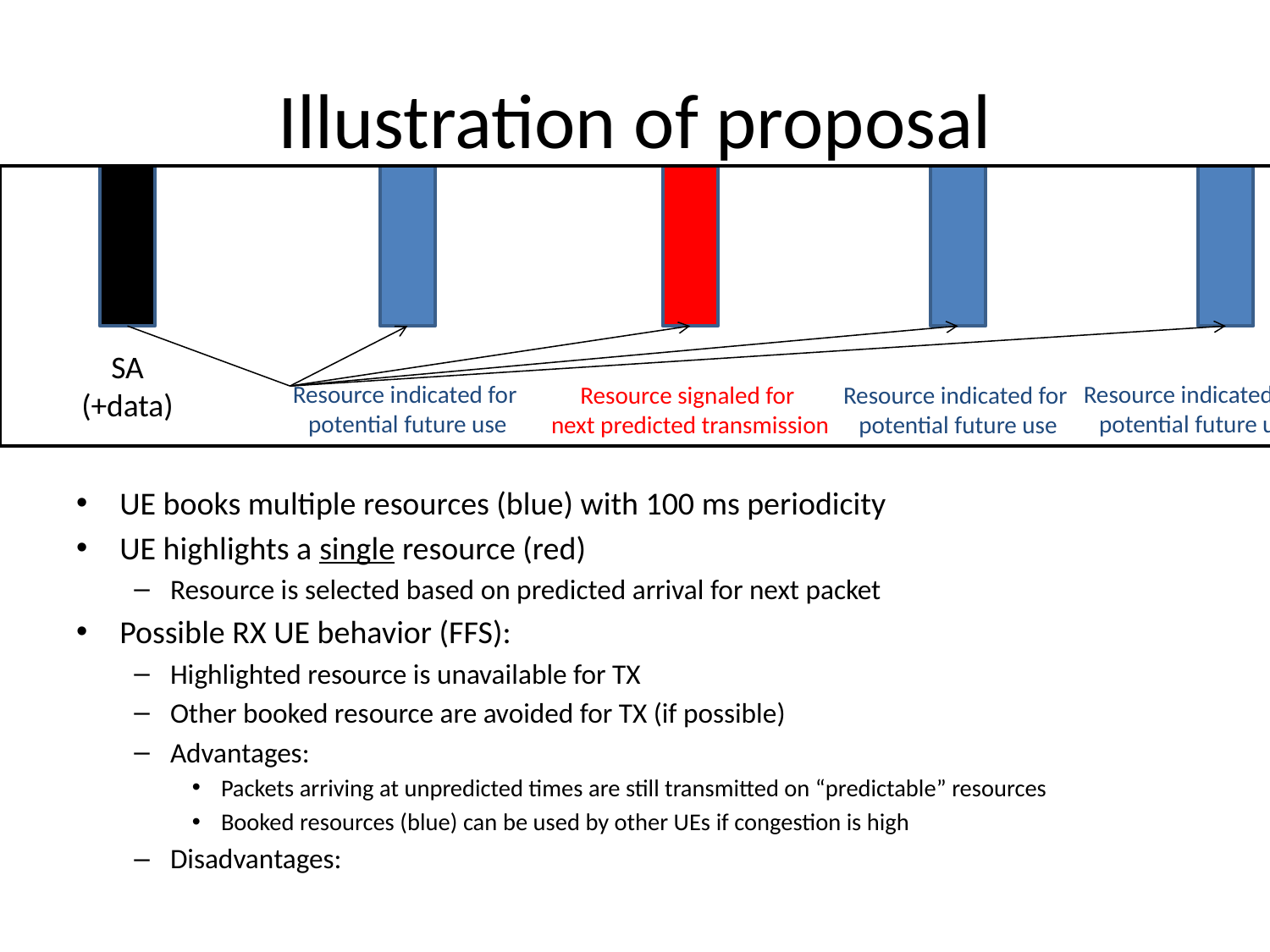

# Illustration of proposal

SA
(+data)
Resource indicated for
potential future use
Resource indicated for
potential future use
Resource signaled for
next predicted transmission
Resource indicated for
potential future use
UE books multiple resources (blue) with 100 ms periodicity
UE highlights a single resource (red)
Resource is selected based on predicted arrival for next packet
Possible RX UE behavior (FFS):
Highlighted resource is unavailable for TX
Other booked resource are avoided for TX (if possible)
Advantages:
Packets arriving at unpredicted times are still transmitted on “predictable” resources
Booked resources (blue) can be used by other UEs if congestion is high
Disadvantages: